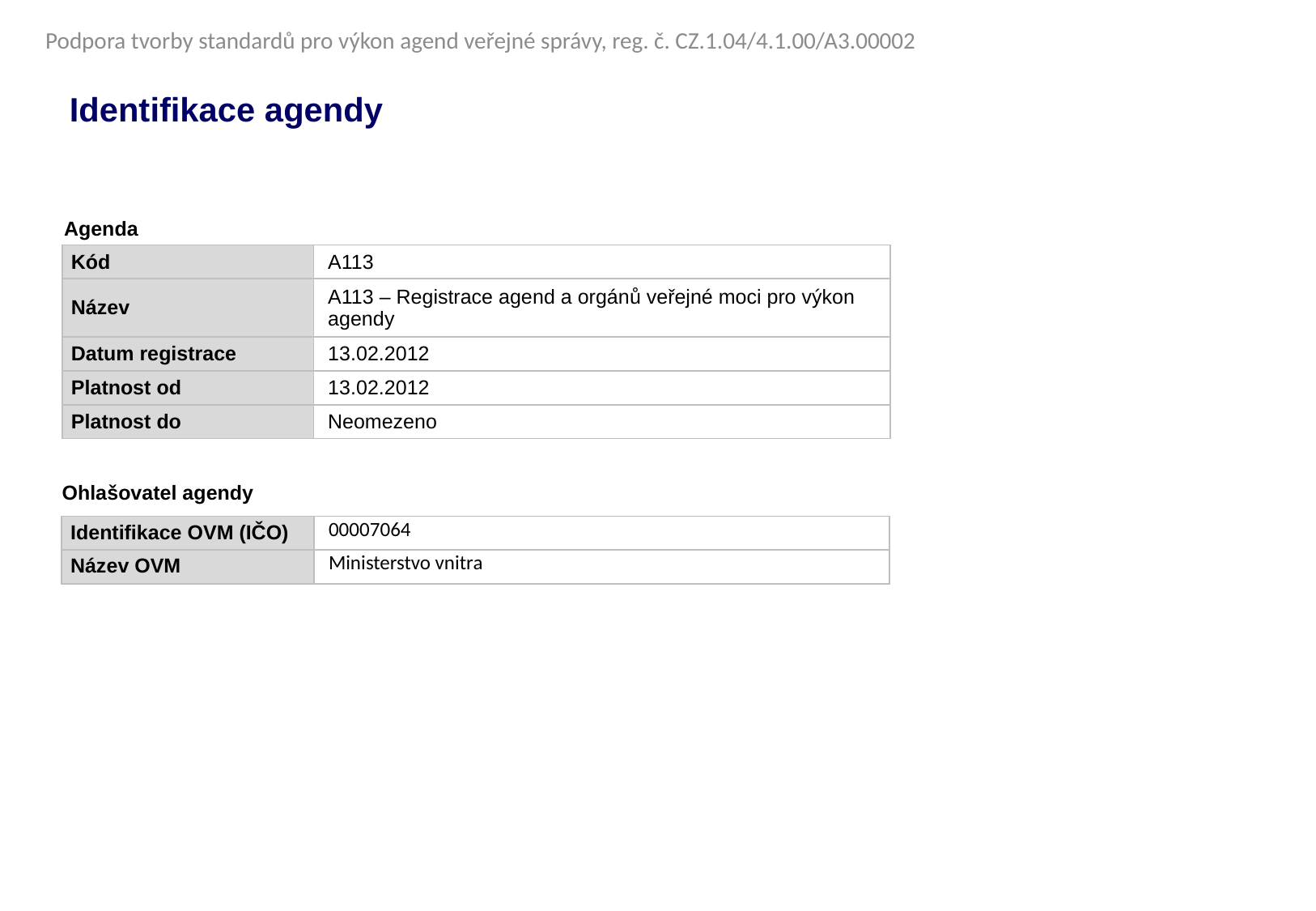

Podpora tvorby standardů pro výkon agend veřejné správy, reg. č. CZ.1.04/4.1.00/A3.00002
Identifikace agendy
Agenda
| Kód | A113 |
| --- | --- |
| Název | A113 – Registrace agend a orgánů veřejné moci pro výkon agendy |
| Datum registrace | 13.02.2012 |
| Platnost od | 13.02.2012 |
| Platnost do | Neomezeno |
Ohlašovatel agendy
| Identifikace OVM (IČO) | 00007064 |
| --- | --- |
| Název OVM | Ministerstvo vnitra |